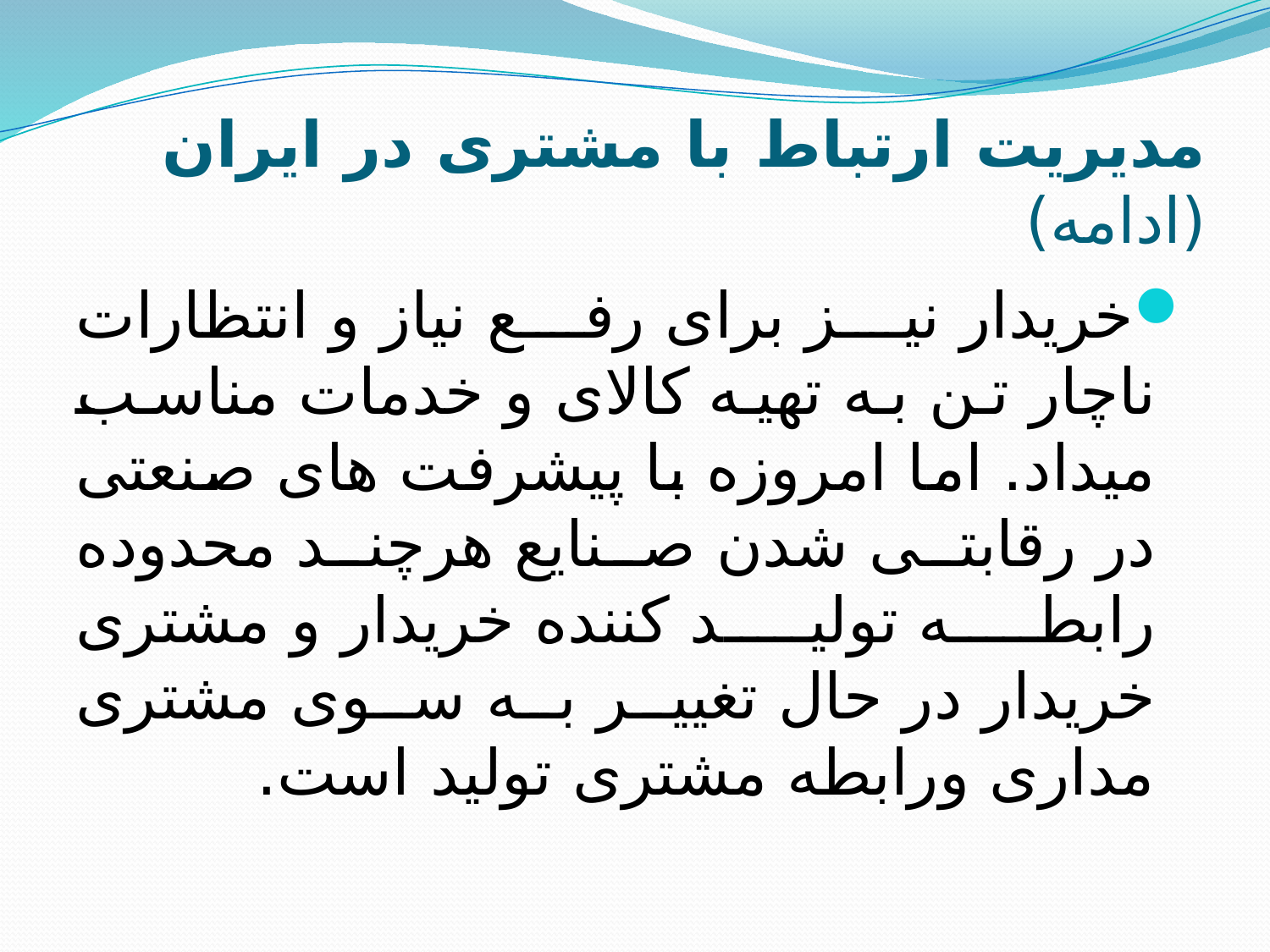

# مدیریت ارتباط با مشتری در ایران (ادامه)
خریدار نیز برای رفع نیاز و انتظارات ناچار تن به تهیه کالای و خدمات مناسب میداد. اما امروزه با پیشرفت های صنعتی در رقابتی شدن صنایع هرچند محدوده رابطه تولید کننده خریدار و مشتری خریدار در حال تغییر به سوی مشتری مداری ورابطه مشتری تولید است.